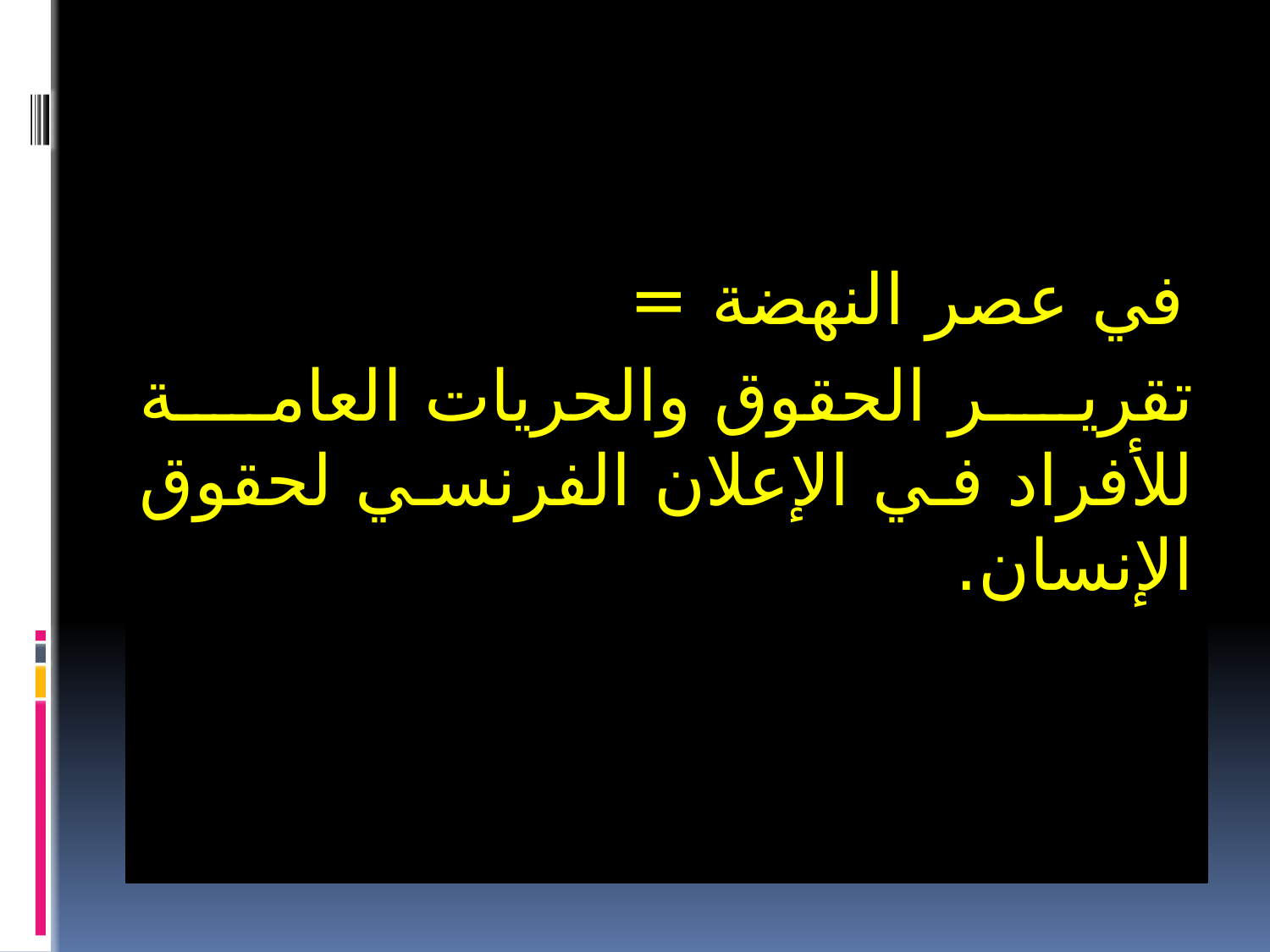

في عصر النهضة =
تقرير الحقوق والحريات العامة للأفراد في الإعلان الفرنسي لحقوق الإنسان.